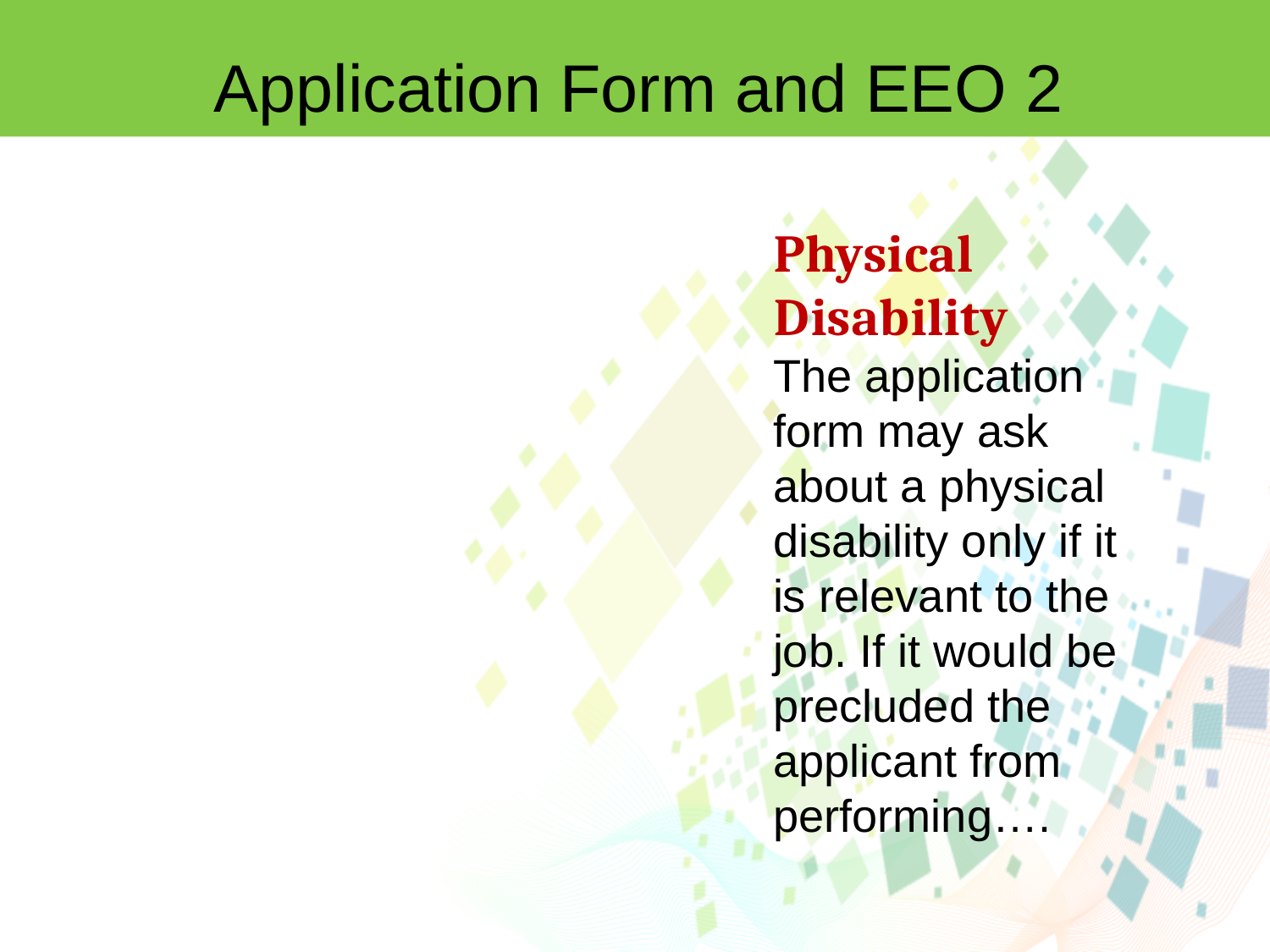

Application Form and EEO 2
Physical Disability
The application form may ask about a physical disability only if it is relevant to the job. If it would be precluded the applicant from performing….